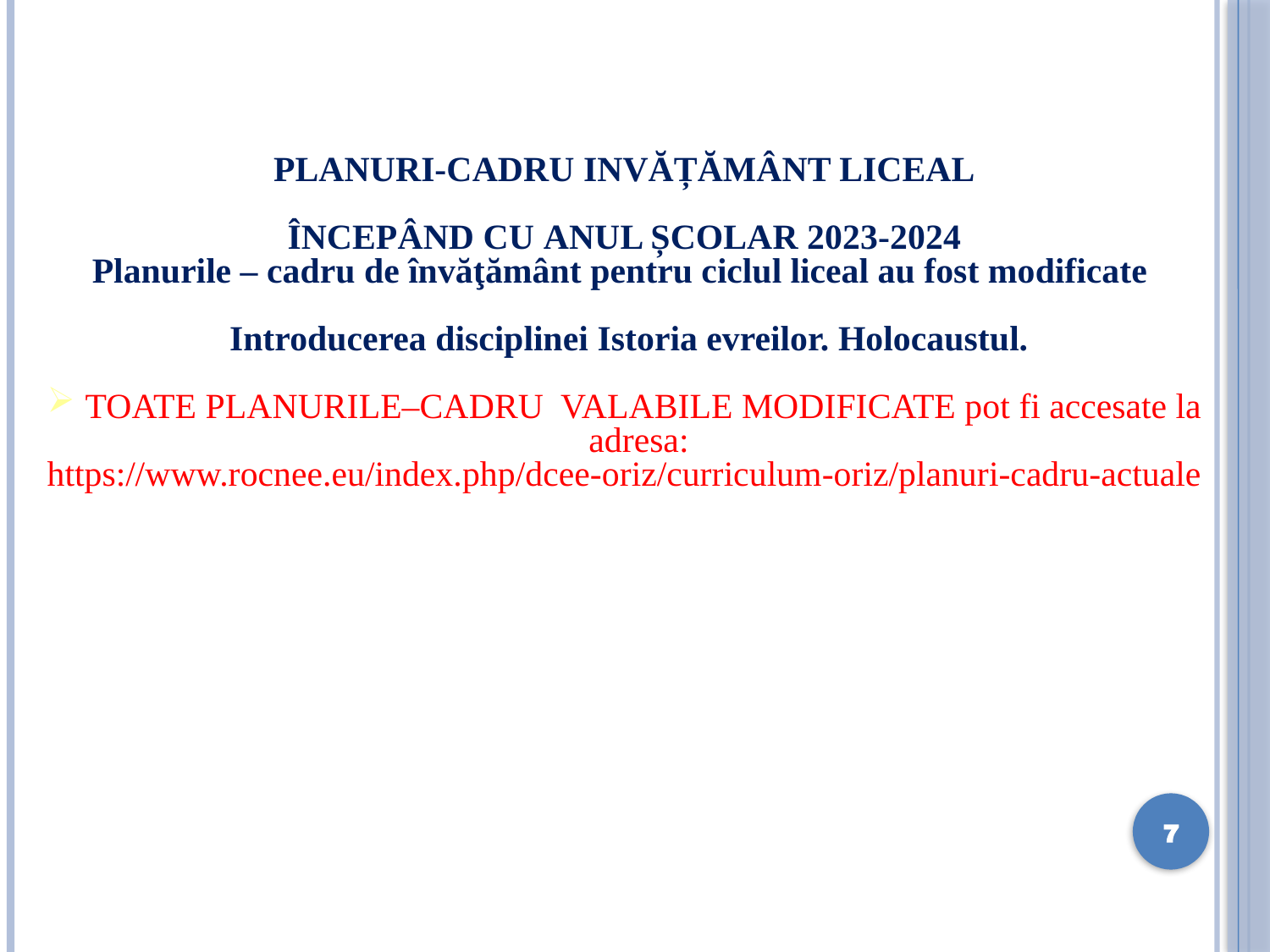

PLANURI-CADRU INVĂȚĂMÂNT LICEAL

ÎNCEPÂND CU ANUL ȘCOLAR 2023-2024
Planurile – cadru de învăţământ pentru ciclul liceal au fost modificate

 Introducerea disciplinei Istoria evreilor. Holocaustul.

TOATE PLANURILE–CADRU  VALABILE MODIFICATE pot fi accesate la adresa:
https://www.rocnee.eu/index.php/dcee-oriz/curriculum-oriz/planuri-cadru-actuale

7